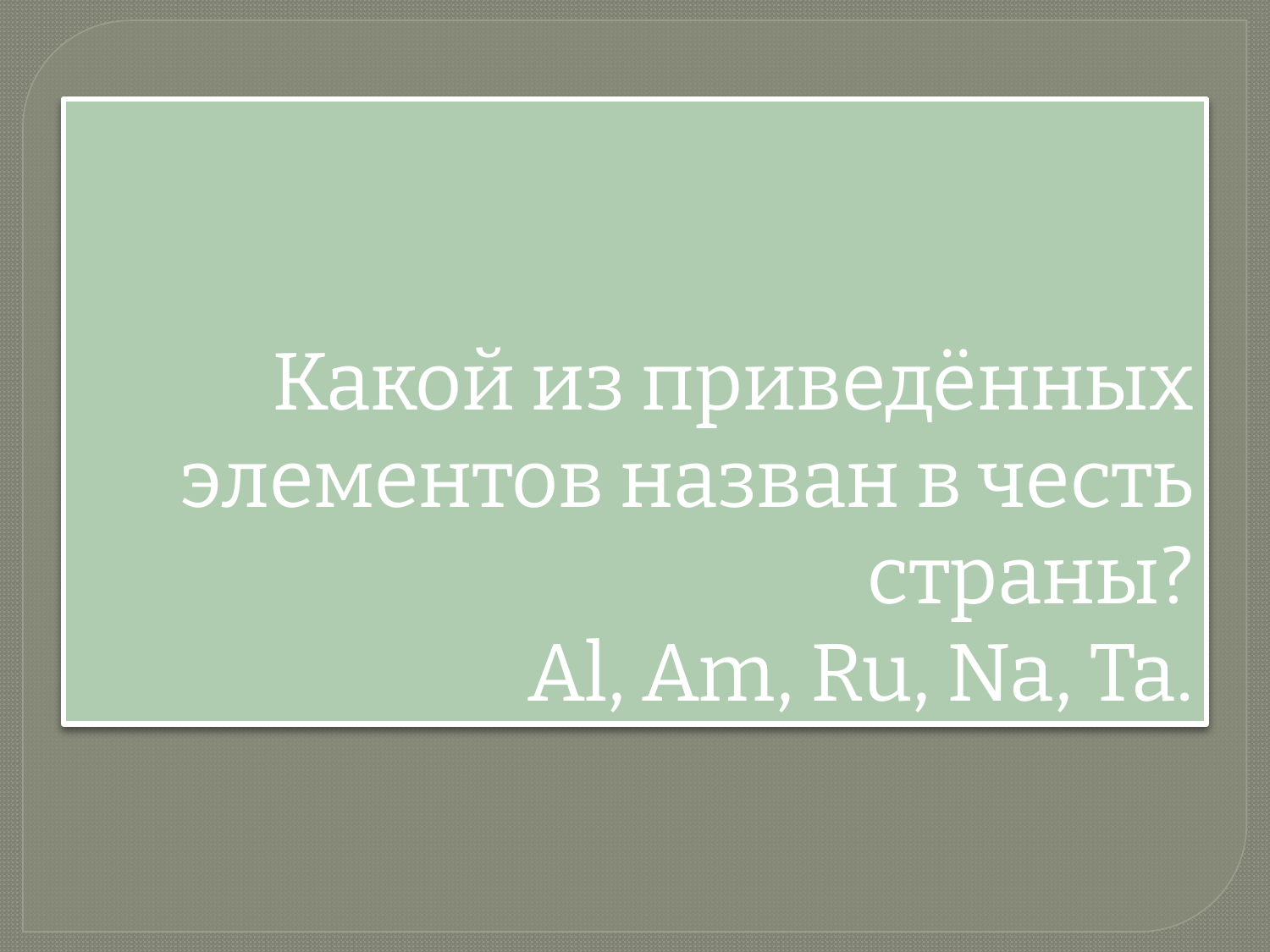

# Какой из приведённых элементов назван в честь страны? Al, Am, Ru, Na, Ta.